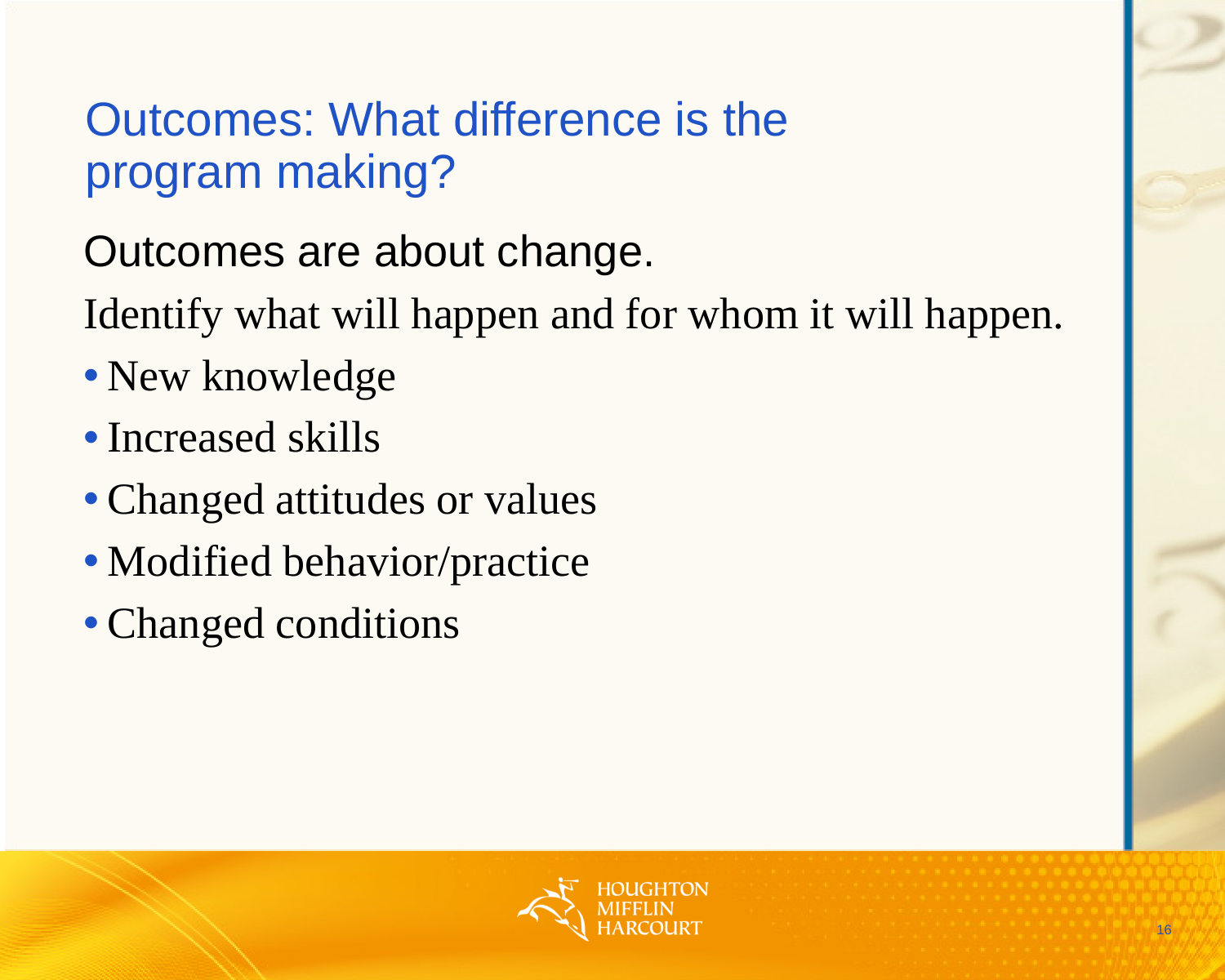

Outcomes: What difference is the
program making?

Outcomes are about change.
Identify what will happen and for whom it will happen.
New knowledge
Increased skills
Changed attitudes or values
Modified behavior/practice
Changed conditions

16